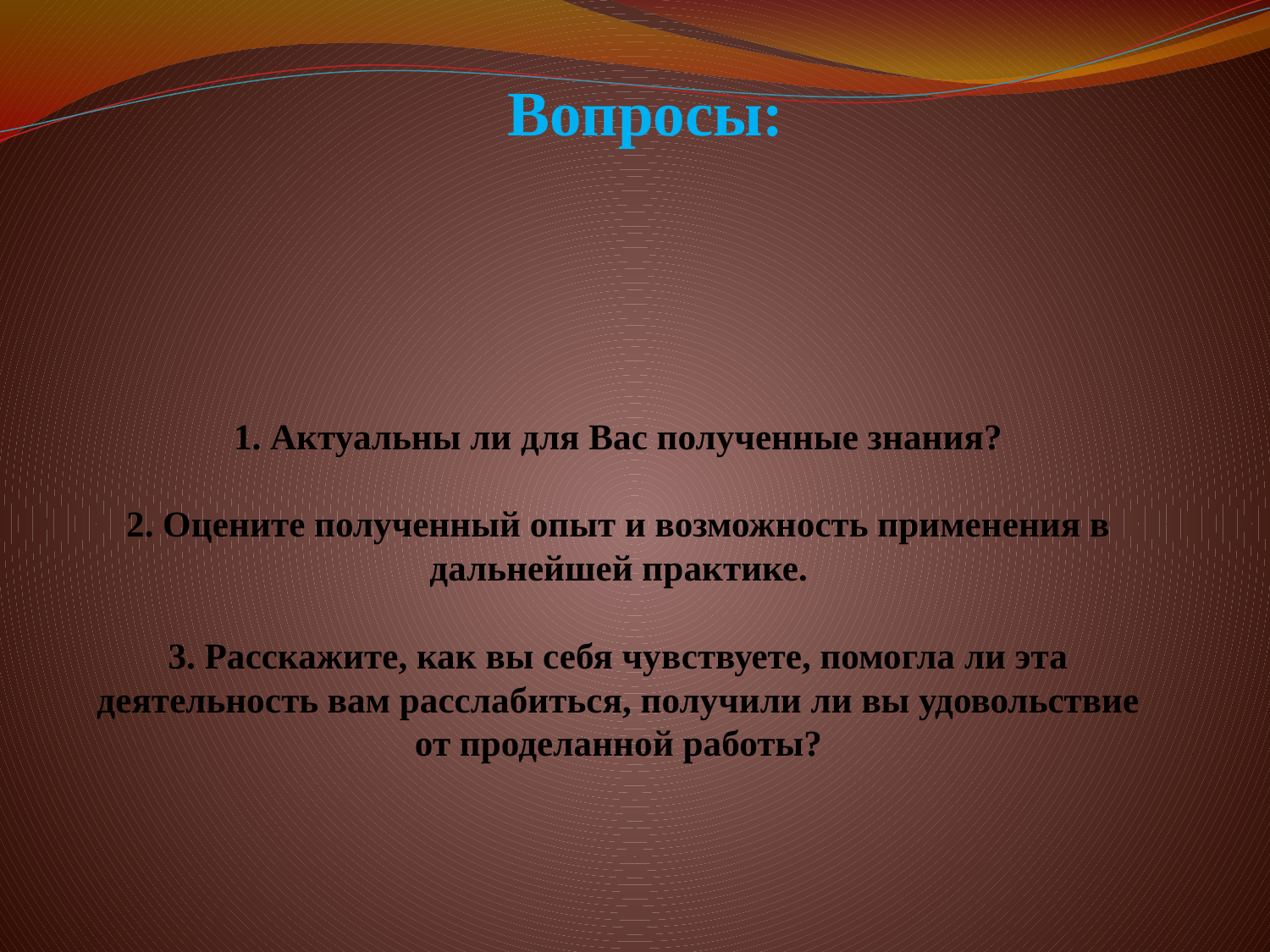

Вопросы:
# 1. Актуальны ли для Вас полученные знания? 2. Оцените полученный опыт и возможность применения в дальнейшей практике. 3. Расскажите, как вы себя чувствуете, помогла ли эта деятельность вам расслабиться, получили ли вы удовольствие от проделанной работы?